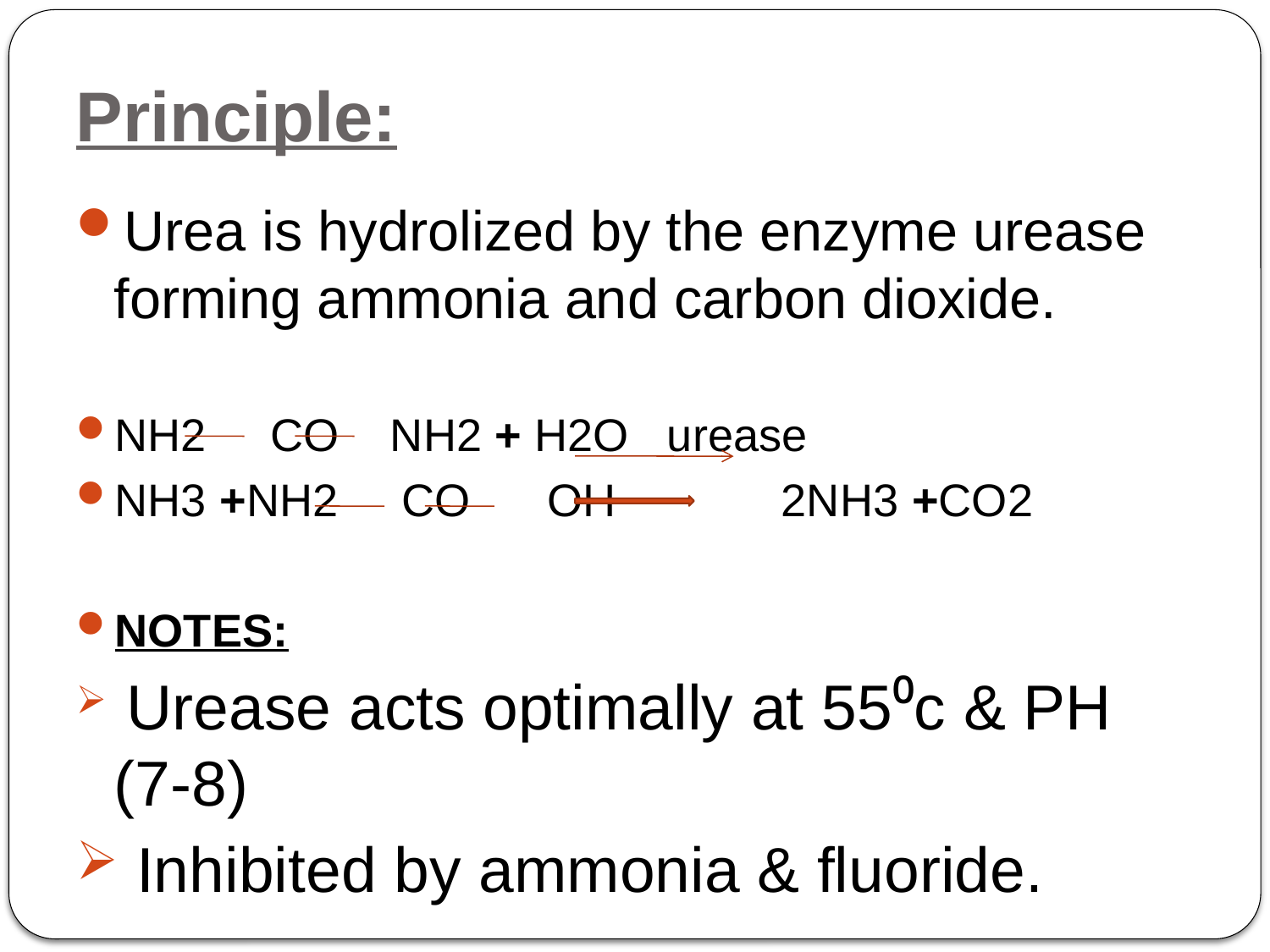

# Principle:
Urea is hydrolized by the enzyme urease forming ammonia and carbon dioxide.

NH2     CO    NH2 + H2O   urease
NH3 +NH2     CO      OH             2NH3 +CO2

NOTES:
 Urease acts optimally at 55⁰c & PH (7-8)
 Inhibited by ammonia & fluoride.